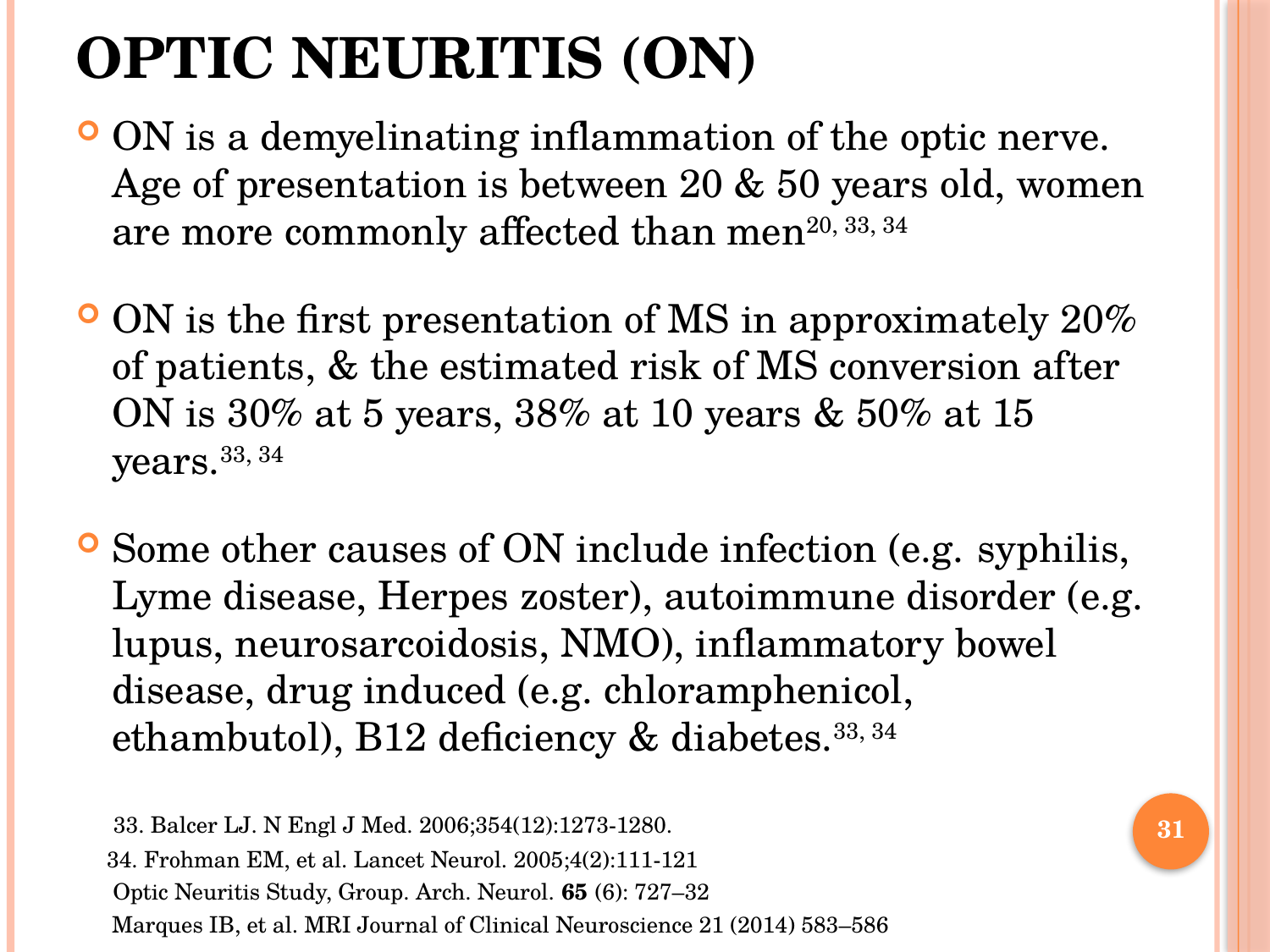

# Optic Neuritis (ON)
ON is a demyelinating inflammation of the optic nerve. Age of presentation is between 20 & 50 years old, women are more commonly affected than men20, 33, 34

ON is the first presentation of MS in approximately 20% of patients, & the estimated risk of MS conversion after ON is 30% at 5 years, 38% at 10 years & 50% at 15 years.33, 34

Some other causes of ON include infection (e.g. syphilis, Lyme disease, Herpes zoster), autoimmune disorder (e.g. lupus, neurosarcoidosis, NMO), inflammatory bowel disease, drug induced (e.g. chloramphenicol, ethambutol), B12 deficiency & diabetes.33, 34

    33. Balcer LJ. N Engl J Med. 2006;354(12):1273-1280.
     34. Frohman EM, et al. Lancet Neurol. 2005;4(2):111-121
      Optic Neuritis Study, Group. Arch. Neurol. 65 (6): 727–32
	Marques IB, et al. MRI Journal of Clinical Neuroscience 21 (2014) 583–586

31